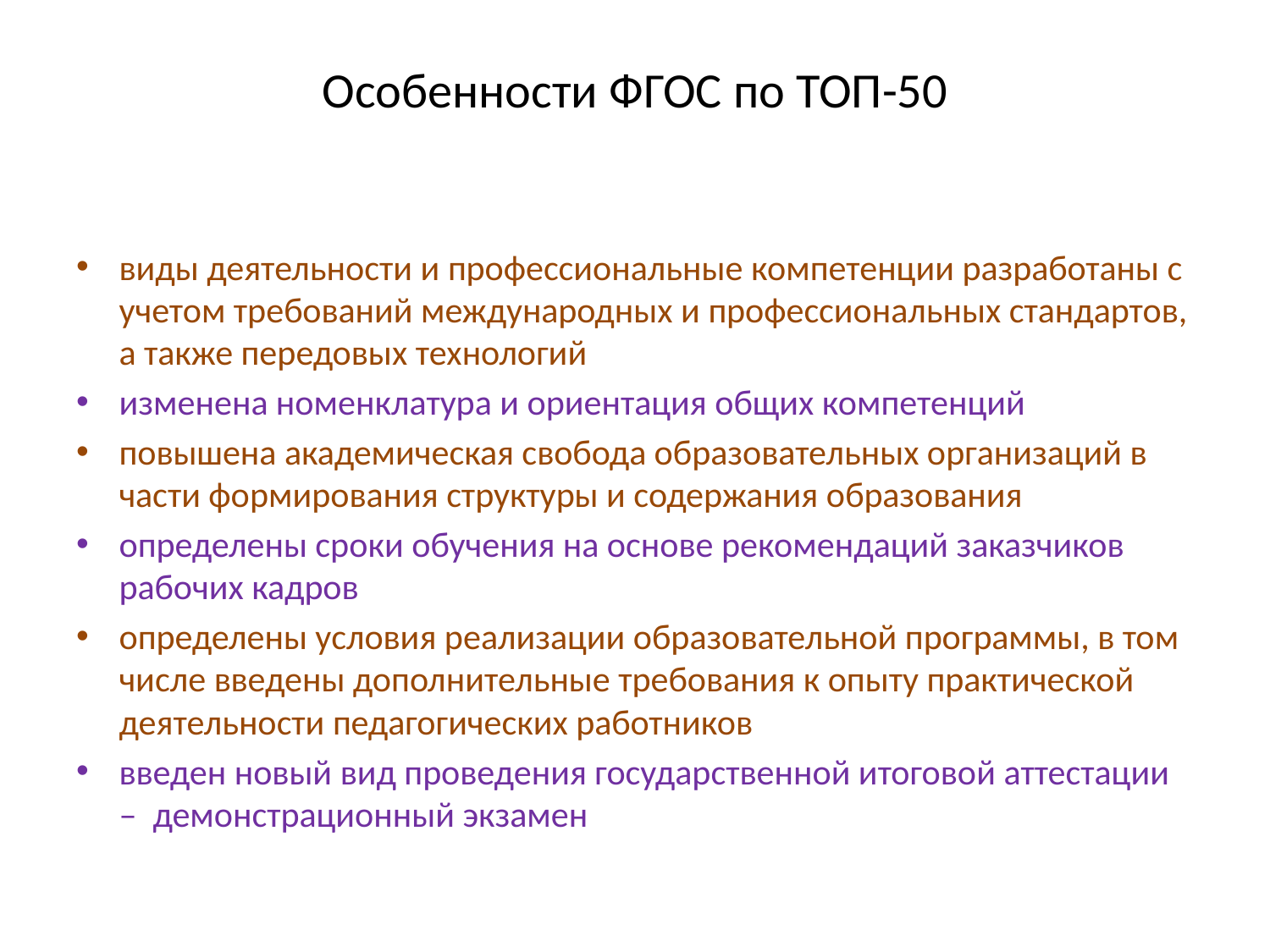

# Особенности ФГОС по ТОП-50

виды деятельности и профессиональные компетенции разработаны с учетом требований международных и профессиональных стандартов, а также передовых технологий
изменена номенклатура и ориентация общих компетенций
повышена академическая свобода образовательных организаций в части формирования структуры и содержания образования
определены сроки обучения на основе рекомендаций заказчиков рабочих кадров
определены условия реализации образовательной программы, в том числе введены дополнительные требования к опыту практической деятельности педагогических работников
введен новый вид проведения государственной итоговой аттестации –  демонстрационный экзамен